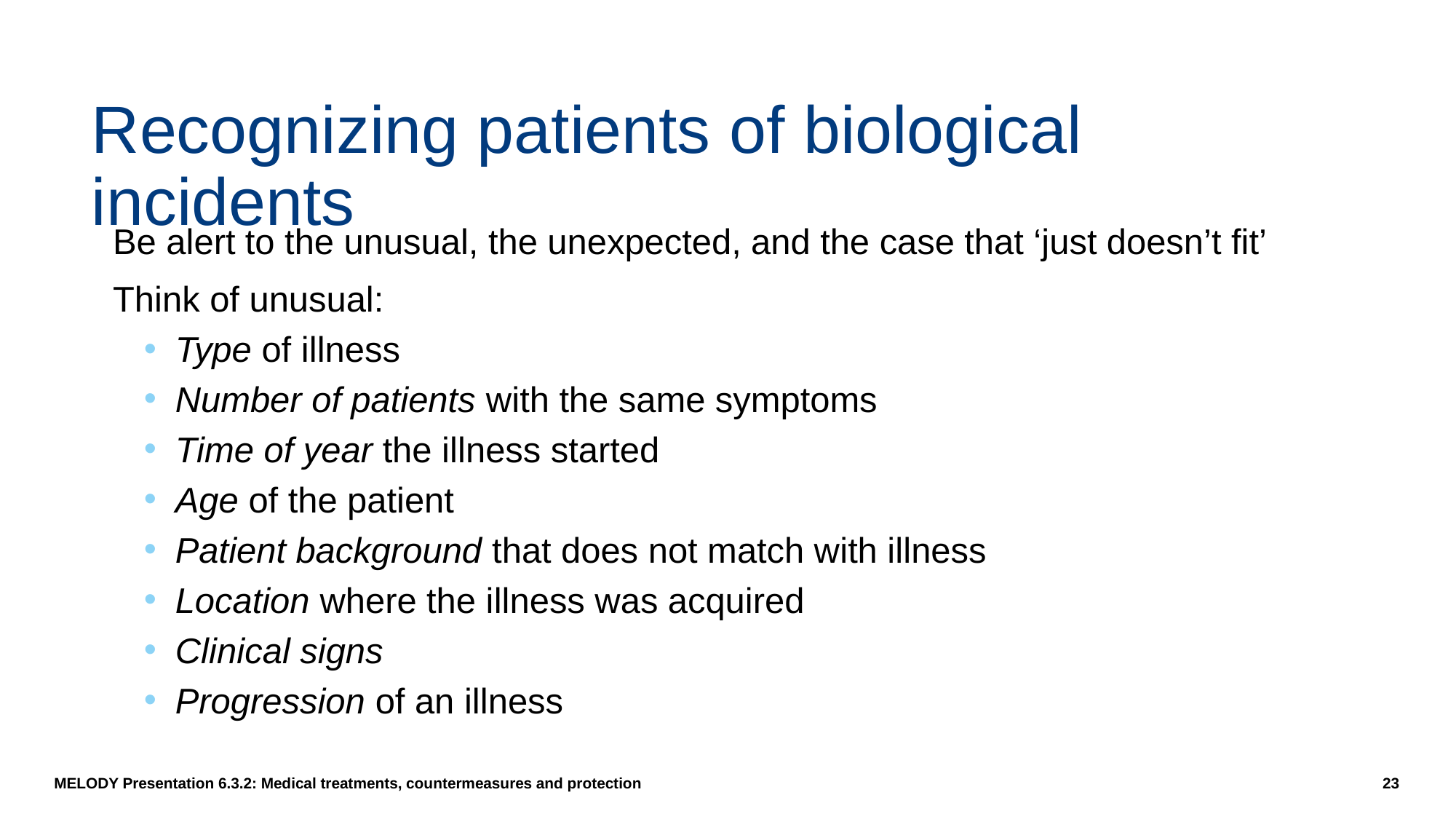

# Recognizing patients of biological incidents
Be alert to the unusual, the unexpected, and the case that ‘just doesn’t fit’
Think of unusual:
Type of illness
Number of patients with the same symptoms
Time of year the illness started
Age of the patient
Patient background that does not match with illness
Location where the illness was acquired
Clinical signs
Progression of an illness
MELODY Presentation 6.3.2: Medical treatments, countermeasures and protection
23